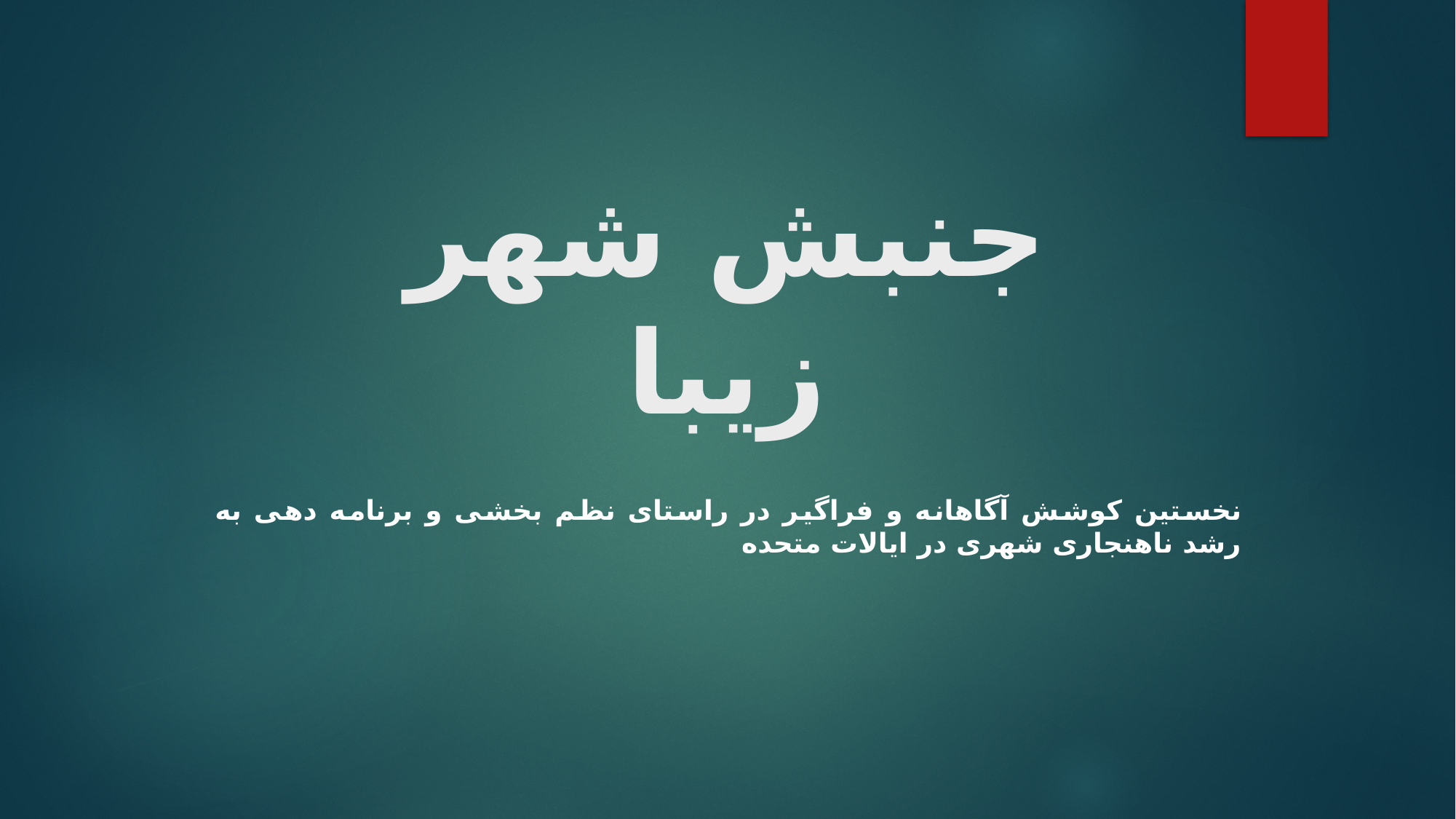

# جنبش شهر زیبا
نخستین کوشش آگاهانه و فراگیر در راستای نظم بخشی و برنامه دهی به رشد ناهنجاری شهری در ایالات متحده